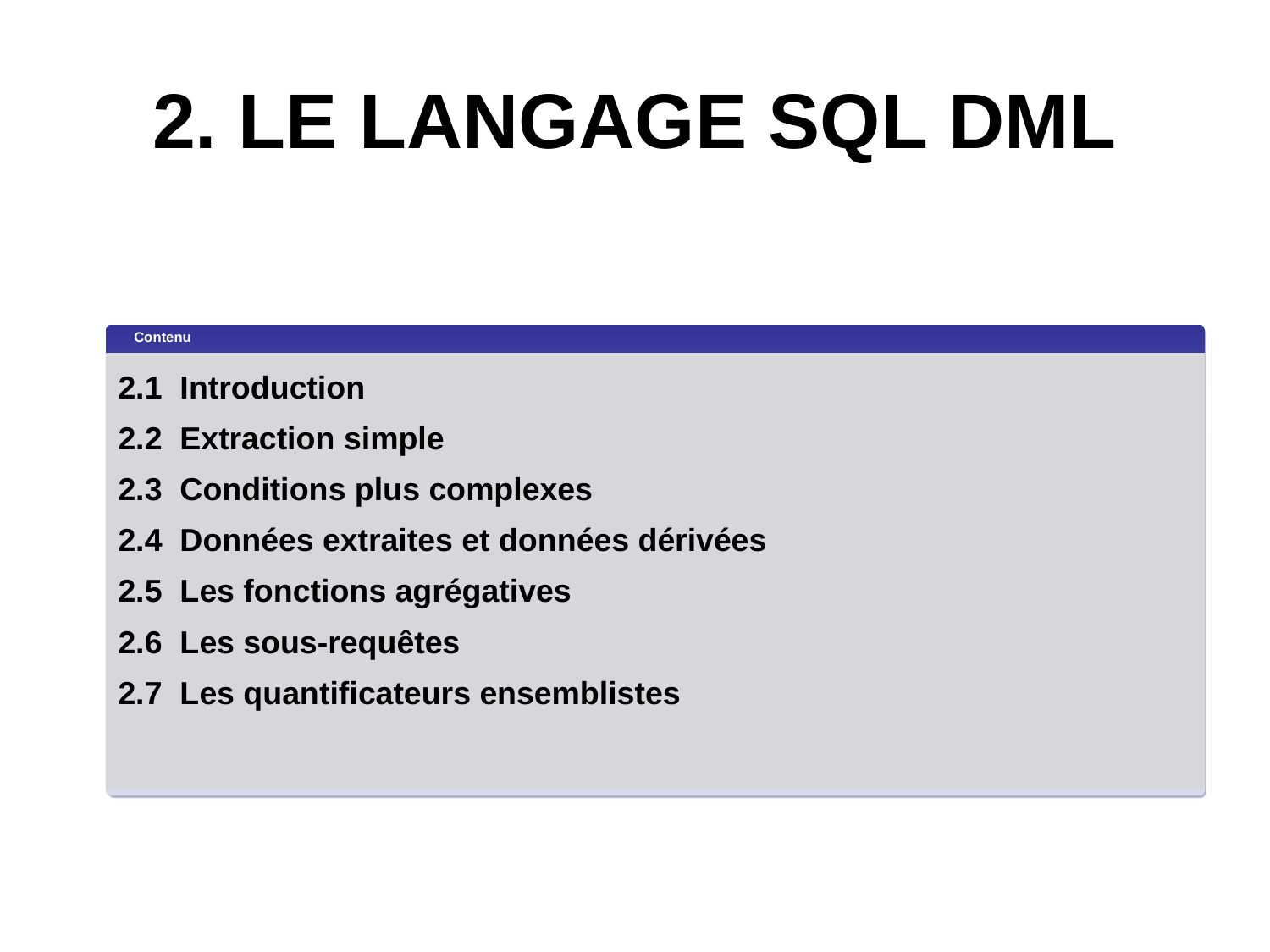

# 2. LE LANGAGE SQL DML

Contenu
2.1  Introduction
2.2  Extraction simple
2.3  Conditions plus complexes
2.4  Données extraites et données dérivées
2.5  Les fonctions agrégatives
2.6  Les sous-requêtes
2.7  Les quantificateurs ensemblistes